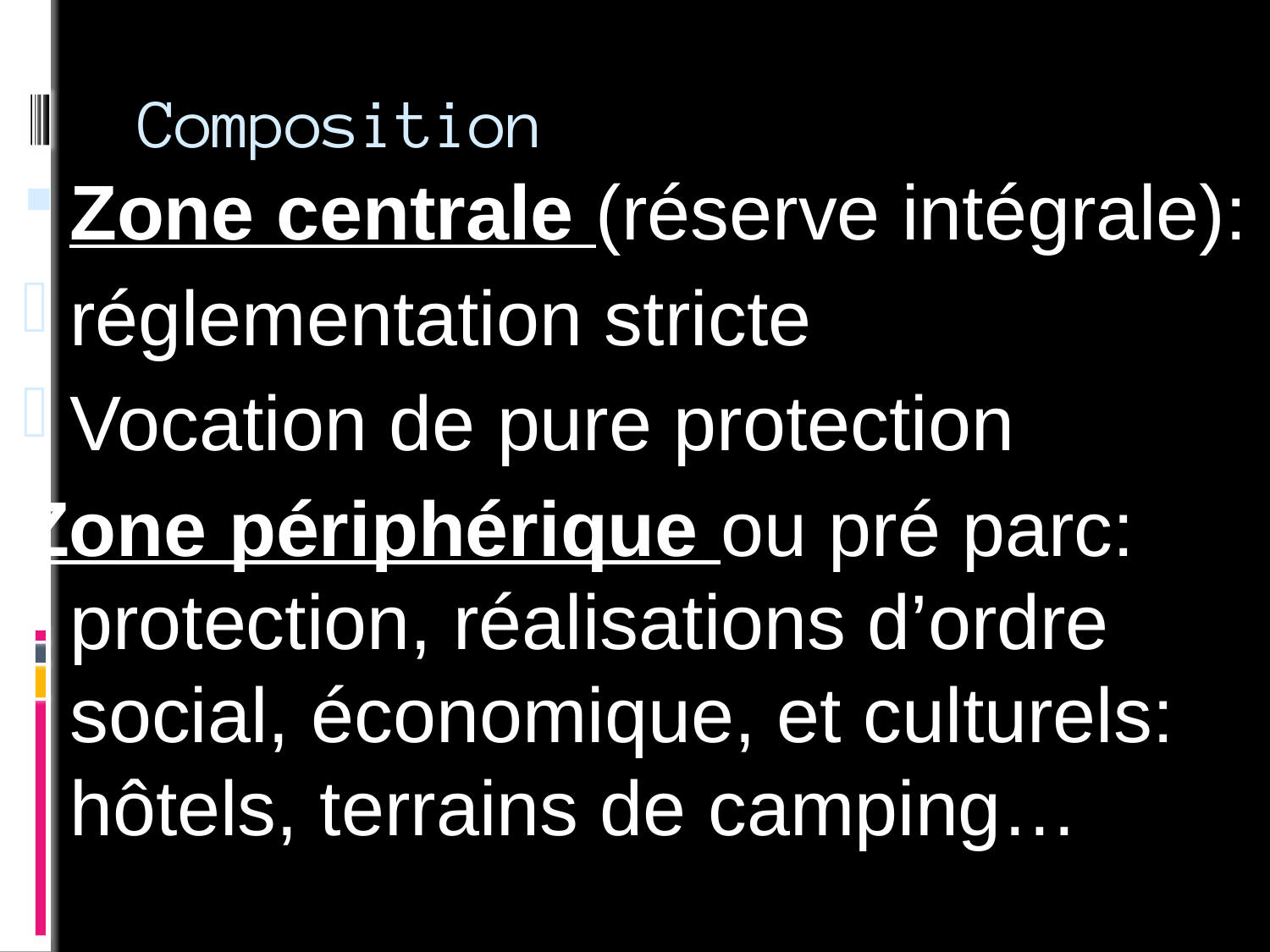

# Composition
Zone centrale (réserve intégrale):
réglementation stricte
Vocation de pure protection
Zone périphérique ou pré parc: protection, réalisations d’ordre social, économique, et culturels: hôtels, terrains de camping…